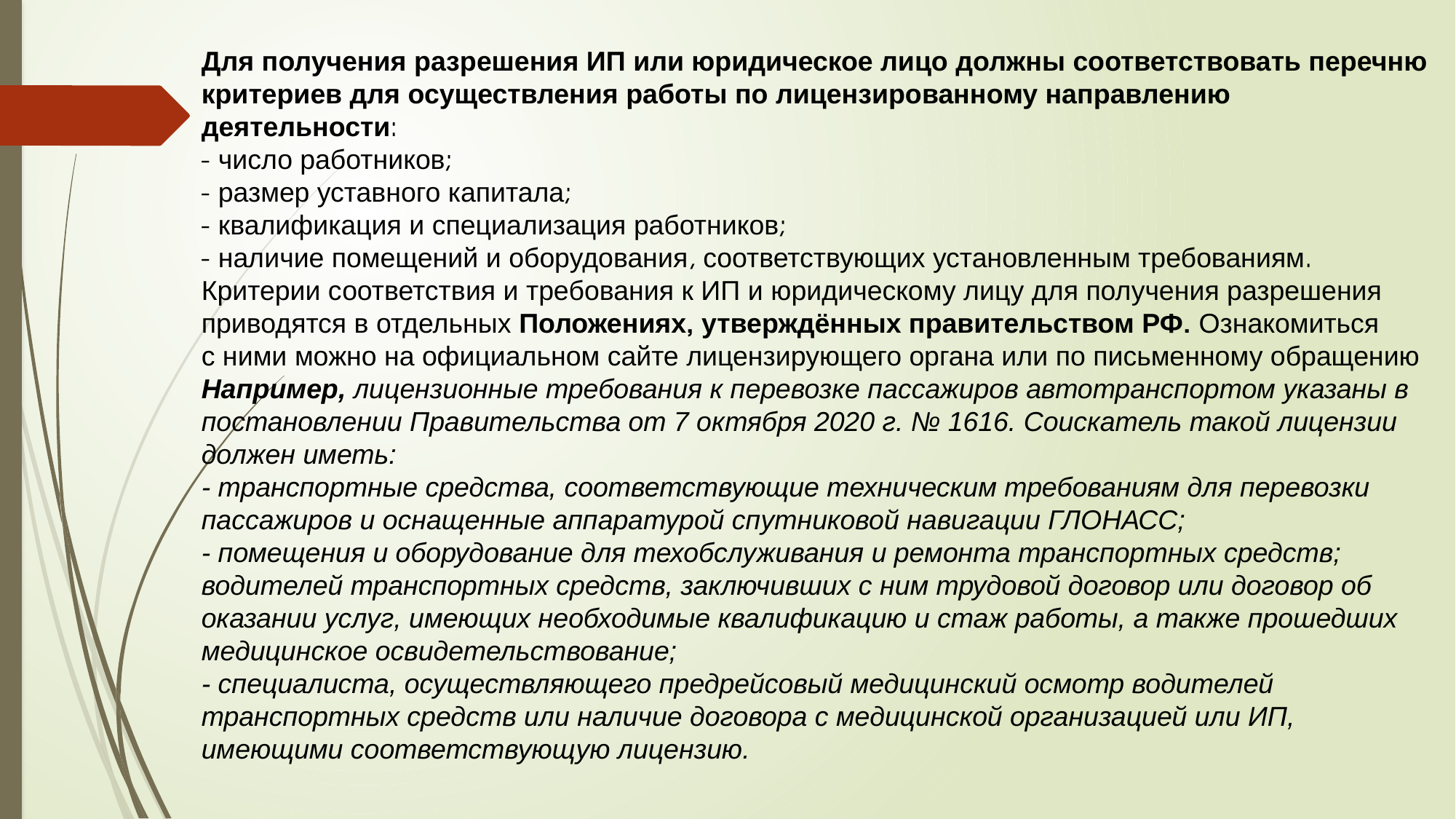

Для получения разрешения ИП или юридическое лицо должны соответствовать перечню критериев для осуществления работы по лицензированному направлению деятельности:
- число работников;
- размер уставного капитала;
- квалификация и специализация работников;
- наличие помещений и оборудования, соответствующих установленным требованиям.
Критерии соответствия и требования к ИП и юридическому лицу для получения разрешения приводятся в отдельных Положениях, утверждённых правительством РФ. Ознакомиться с ними можно на официальном сайте лицензирующего органа или по письменному обращению
Например, лицензионные требования к перевозке пассажиров автотранспортом указаны в постановлении Правительства от 7 октября 2020 г. № 1616. Соискатель такой лицензии должен иметь:
- транспортные средства, соответствующие техническим требованиям для перевозки пассажиров и оснащенные аппаратурой спутниковой навигации ГЛОНАСС;
- помещения и оборудование для техобслуживания и ремонта транспортных средств;
водителей транспортных средств, заключивших с ним трудовой договор или договор об оказании услуг, имеющих необходимые квалификацию и стаж работы, а также прошедших медицинское освидетельствование;
- специалиста, осуществляющего предрейсовый медицинский осмотр водителей транспортных средств или наличие договора с медицинской организацией или ИП, имеющими соответствующую лицензию.